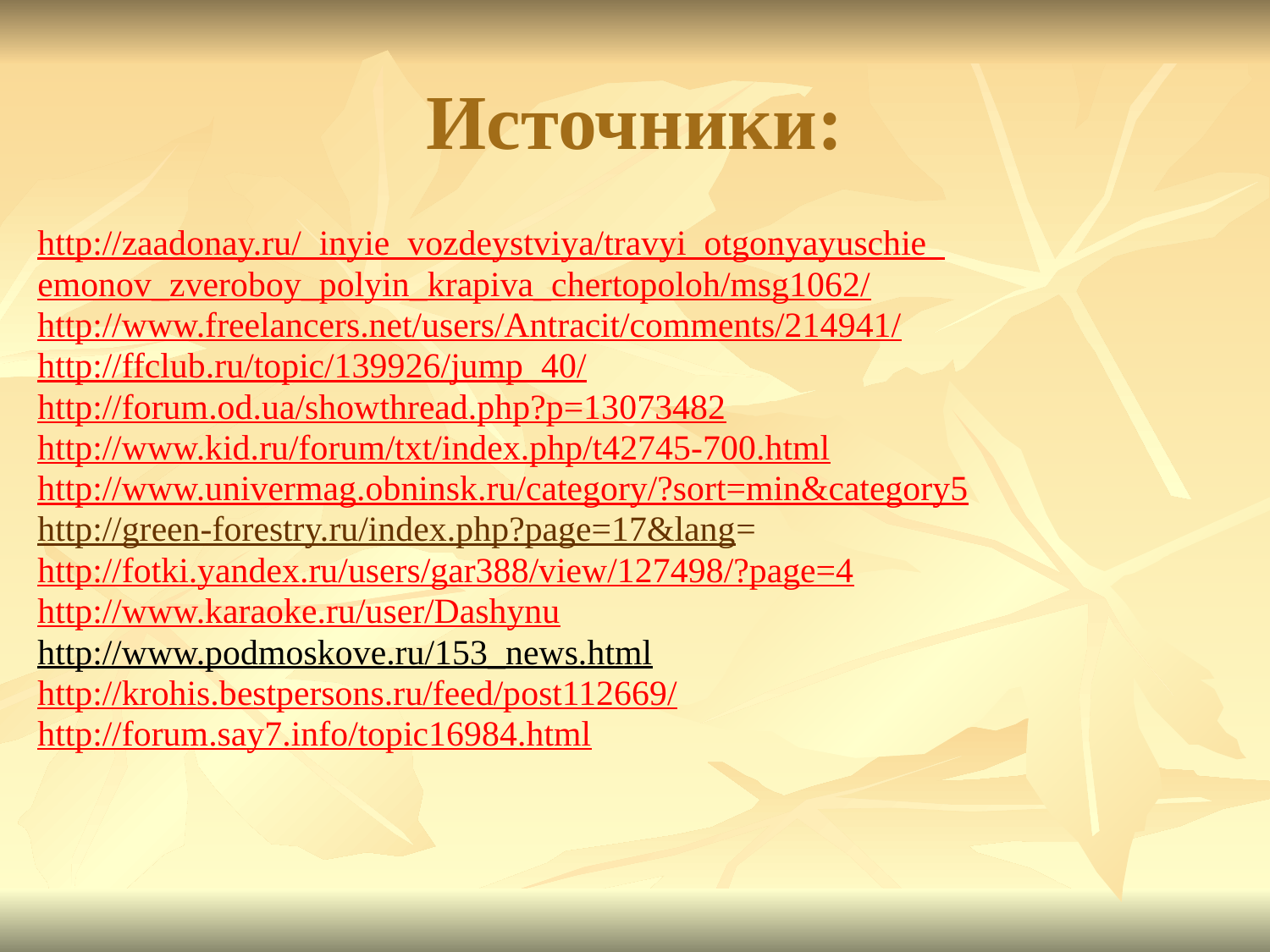

# Источники:
http://zaadonay.ru/_inyie_vozdeystviya/travyi_otgonyayuschie_
emonov_zveroboy_polyin_krapiva_chertopoloh/msg1062/
http://www.freelancers.net/users/Antracit/comments/214941/
http://ffclub.ru/topic/139926/jump_40/
http://forum.od.ua/showthread.php?p=13073482
http://www.kid.ru/forum/txt/index.php/t42745-700.html
http://www.univermag.obninsk.ru/category/?sort=min&category5
http://green-forestry.ru/index.php?page=17&lang=
http://fotki.yandex.ru/users/gar388/view/127498/?page=4
http://www.karaoke.ru/user/Dashynu
http://www.podmoskove.ru/153_news.html
http://krohis.bestpersons.ru/feed/post112669/
http://forum.say7.info/topic16984.html